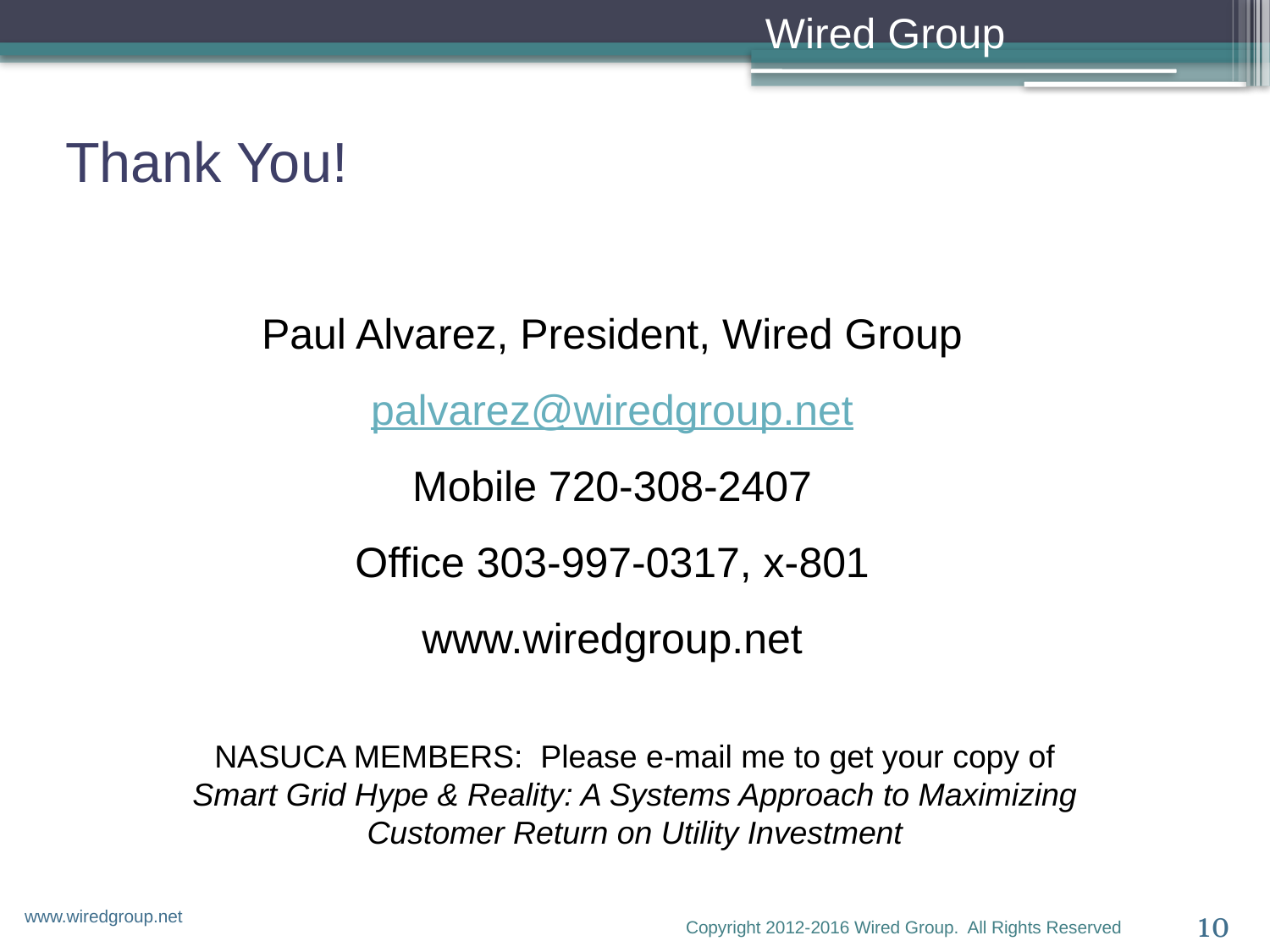

# Thank You!
Paul Alvarez, President, Wired Group
palvarez@wiredgroup.net
Mobile 720-308-2407
Office 303-997-0317, x-801
www.wiredgroup.net
NASUCA MEMBERS:  Please e-mail me to get your copy of Smart Grid Hype & Reality: A Systems Approach to Maximizing Customer Return on Utility Investment
10
Copyright 2012-2016 Wired Group.  All Rights Reserved